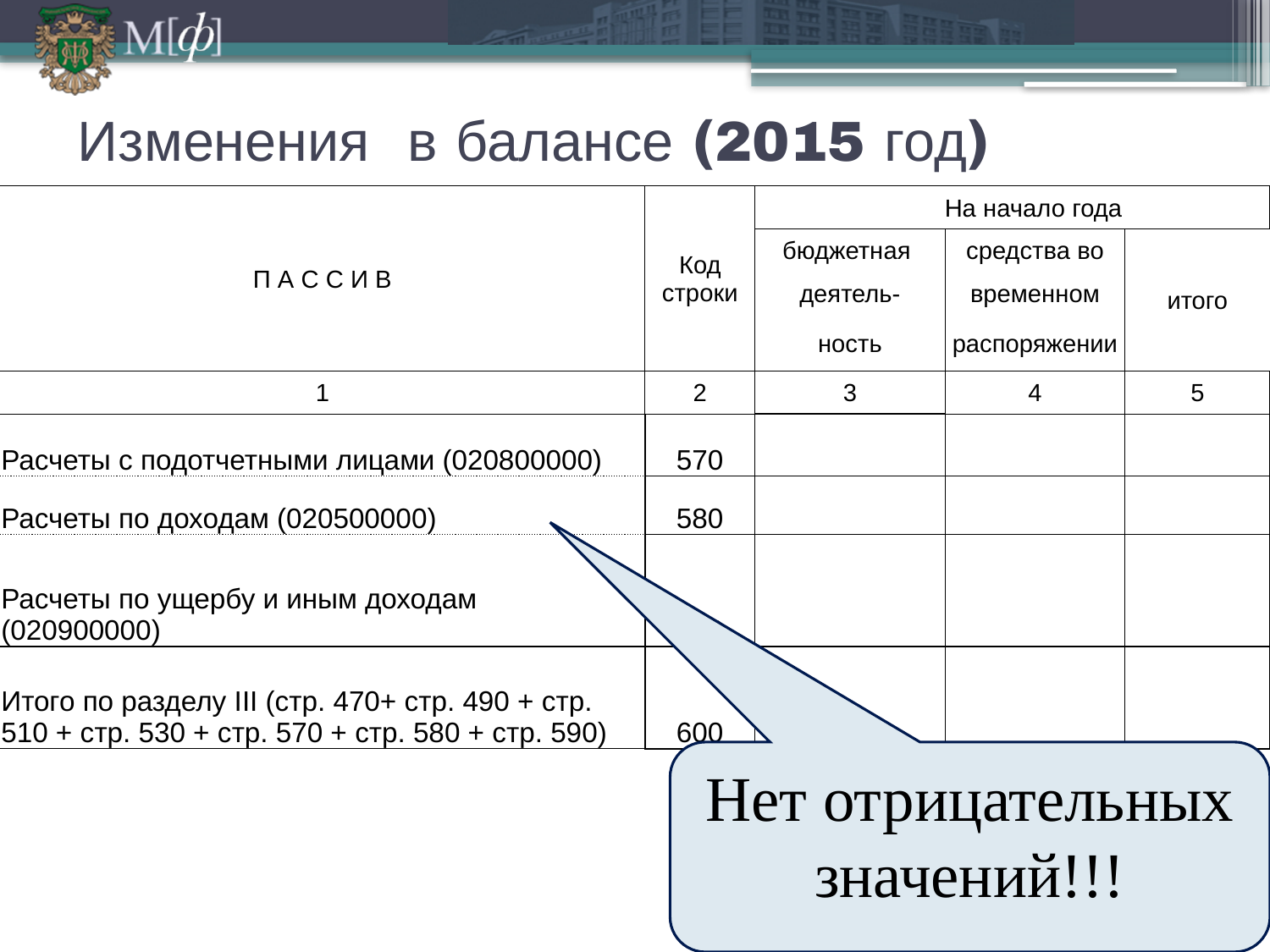

# Изменения  в балансе (2015 год)

| П А С С И В | Код строки | На начало года |  |  |
| --- | --- | --- | --- | --- |
|  |  | бюджетная | средства во | итого |
|  |  | деятель- | временном |  |
|  |  | ность | распоряжении |  |
| 1 | 2 | 3 | 4 | 5 |
| Расчеты с подотчетными лицами (020800000) | 570 |  |  |  |
| Расчеты по доходам (020500000) | 580 |  |  |  |
| Расчеты по ущербу и иным доходам (020900000) | 590 |  |  |  |
| Итого по разделу III (стр. 470+ стр. 490 + стр. 510 + стр. 530 + стр. 570 + стр. 580 + стр. 590) | 600 |  |  |  |
Нет отрицательных значений!!!